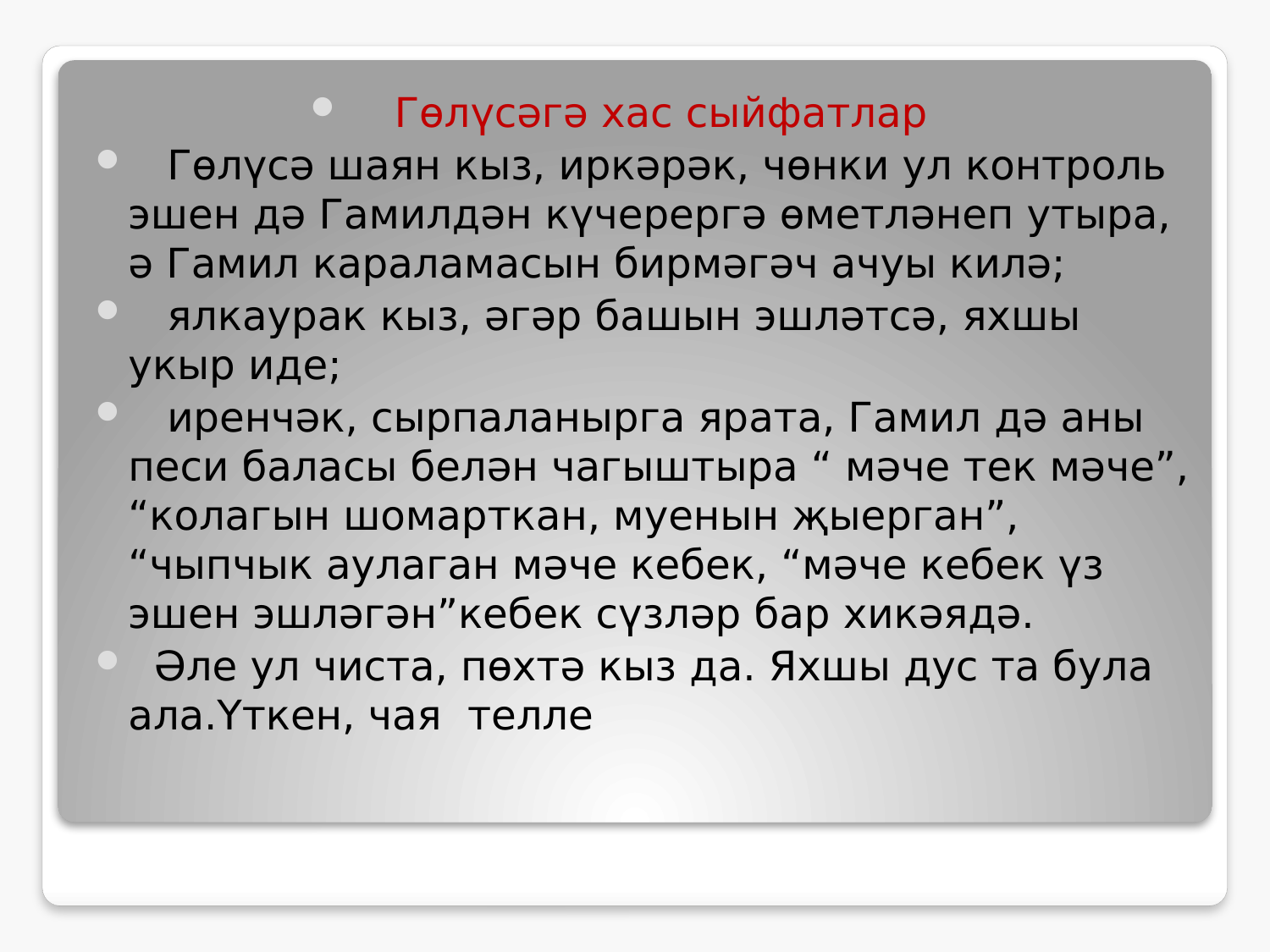

Гөлүсәгә хас сыйфатлар
   Гөлүсә шаян кыз, иркәрәк, чөнки ул контроль эшен дә Гамилдән күчерергә өметләнеп утыра, ә Гамил караламасын бирмәгәч ачуы килә;
   ялкаурак кыз, әгәр башын эшләтсә, яхшы укыр иде;
   иренчәк, сырпаланырга ярата, Гамил дә аны песи баласы белән чагыштыра “ мәче тек мәче”, “колагын шомарткан, муенын җыерган”, “чыпчык аулаган мәче кебек, “мәче кебек үз эшен эшләгән”кебек сүзләр бар хикәядә.
  Әле ул чиста, пөхтә кыз да. Яхшы дус та була ала.Үткен, чая  телле
#